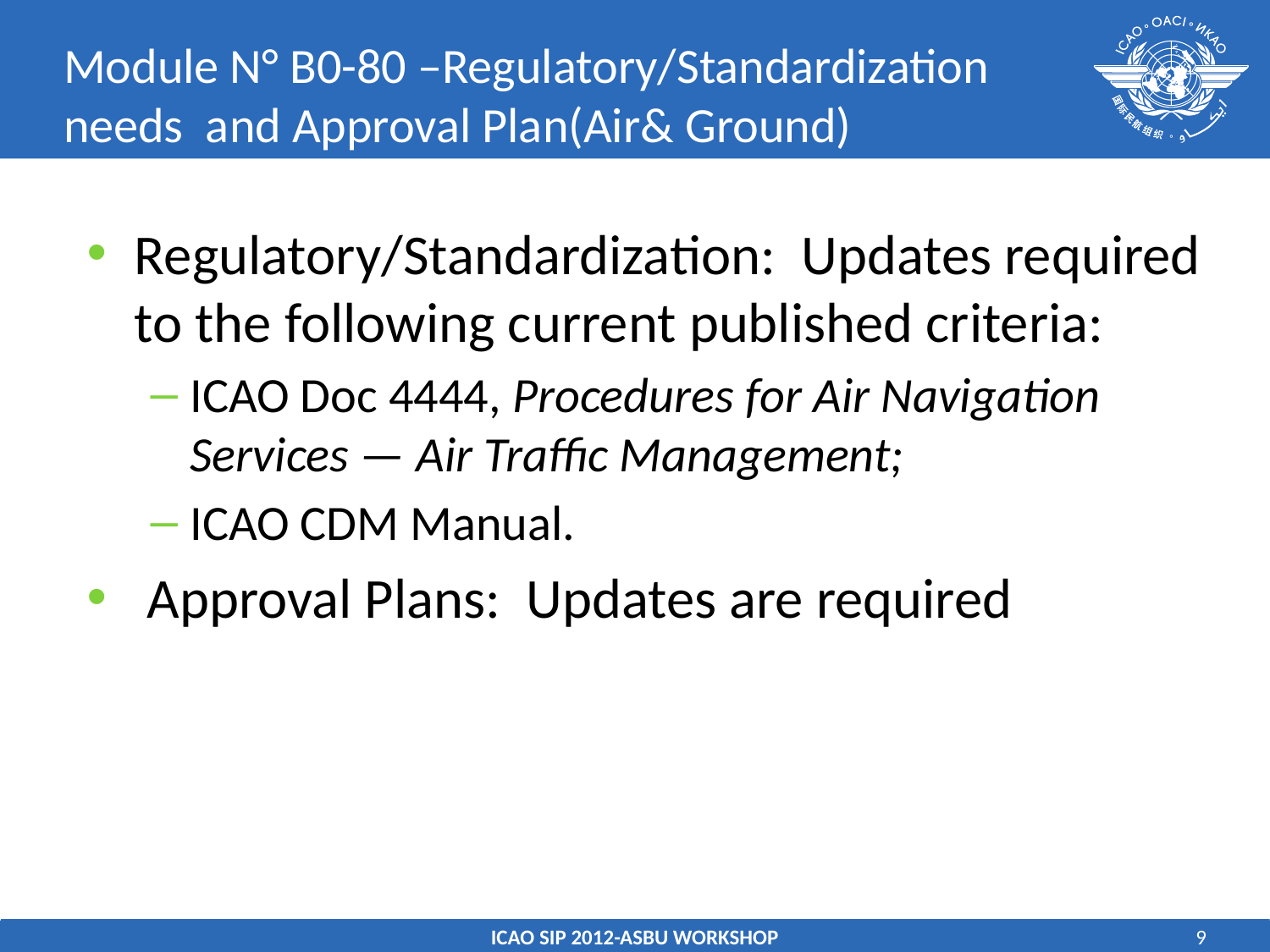

# Module N° B0-80 –Regulatory/Standardization needs  and Approval Plan(Air& Ground)
Regulatory/Standardization:  Updates required to the following current published criteria:
ICAO Doc 4444, Procedures for Air Navigation Services — Air Traffic Management;
ICAO CDM Manual.
 Approval Plans:  Updates are required
ICAO SIP 2012-ASBU WORKSHOP
9